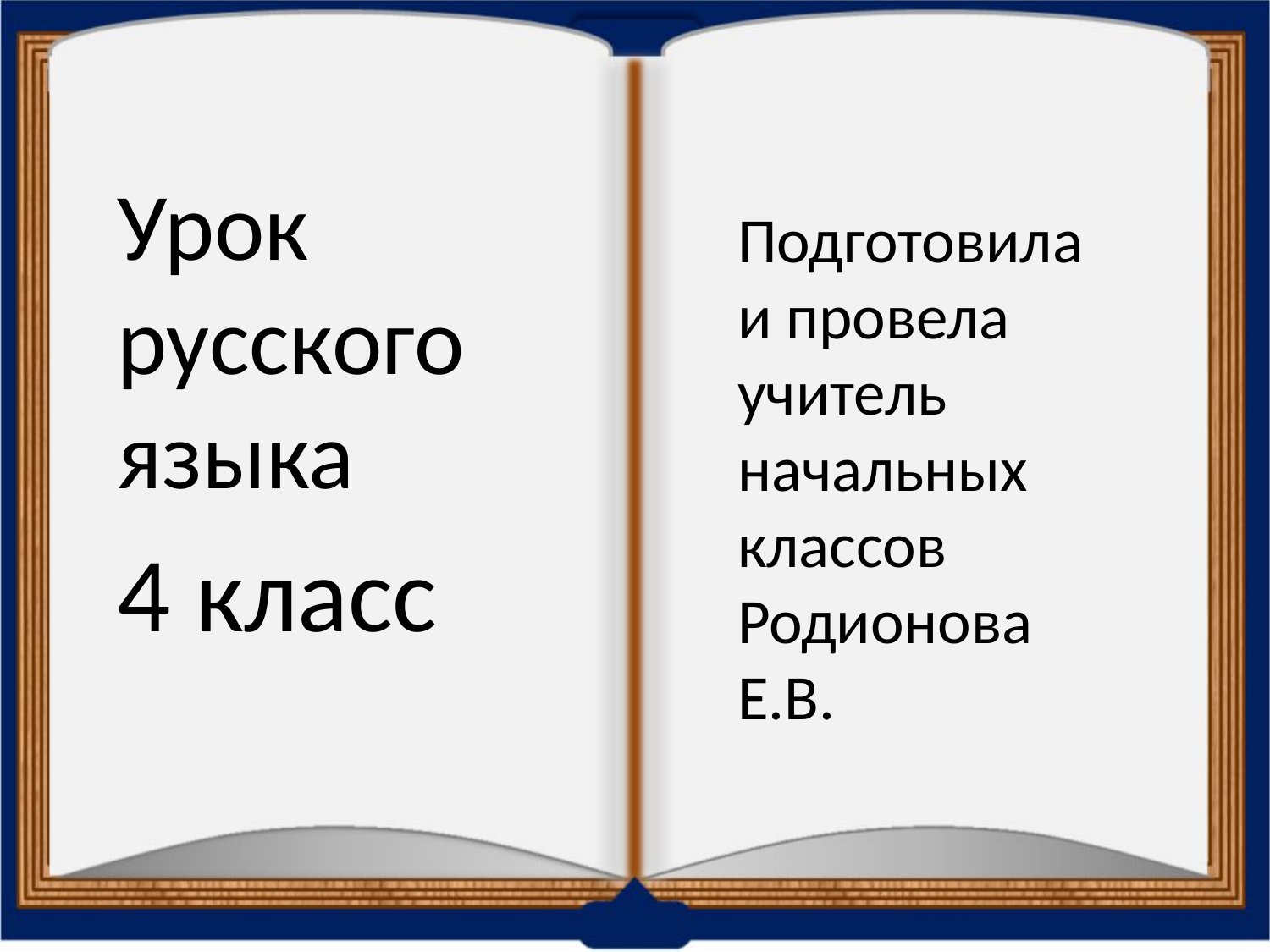

Урок
русского
языка
Подготовила и провела учитель начальных классов
Родионова Е.В.
4 класс